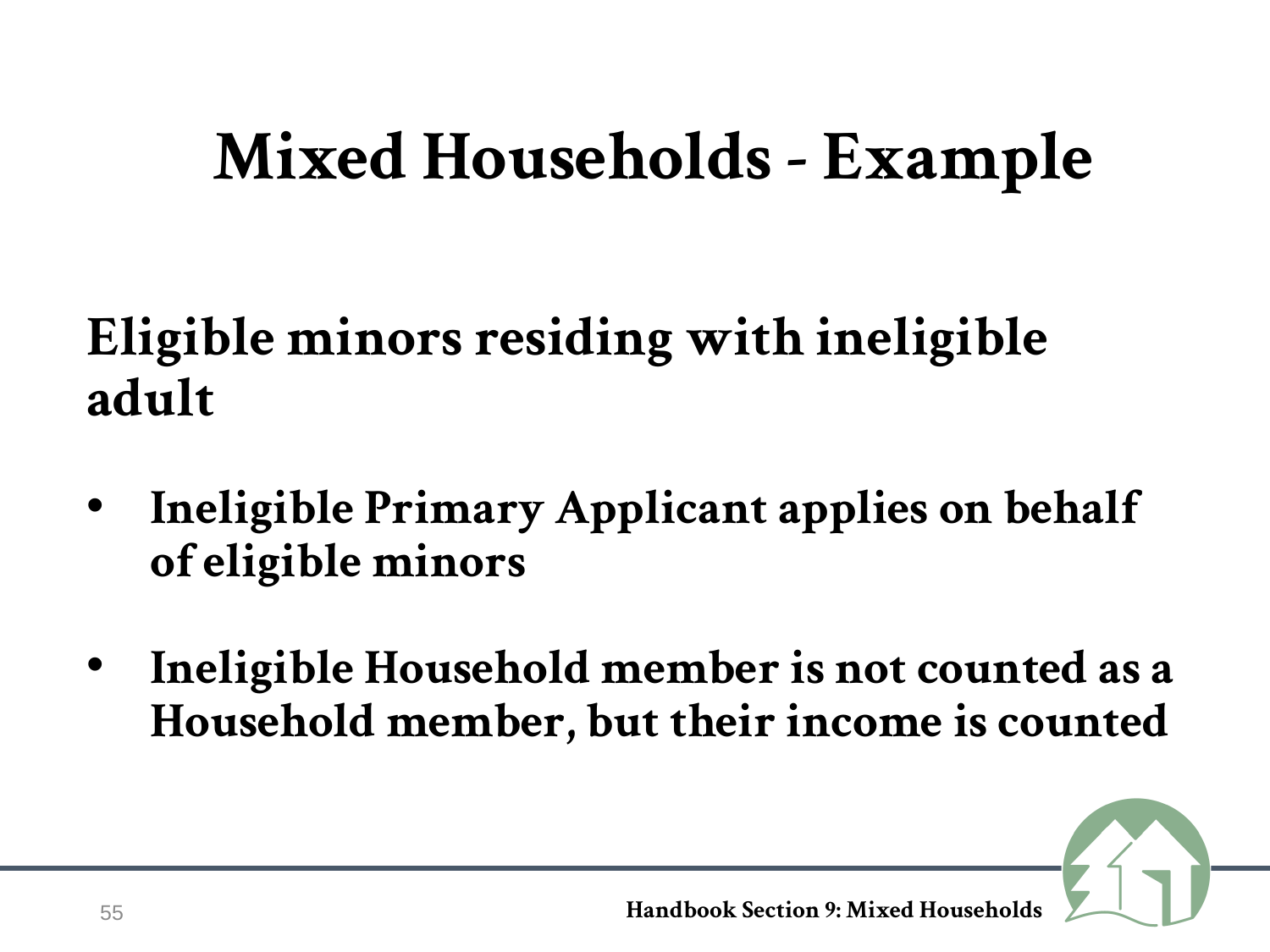

Mixed Households - Example
Eligible minors residing with ineligible adult
Ineligible Primary Applicant applies on behalf of eligible minors
Ineligible Household member is not counted as a Household member, but their income is counted
55
Handbook Section 9: Mixed Households